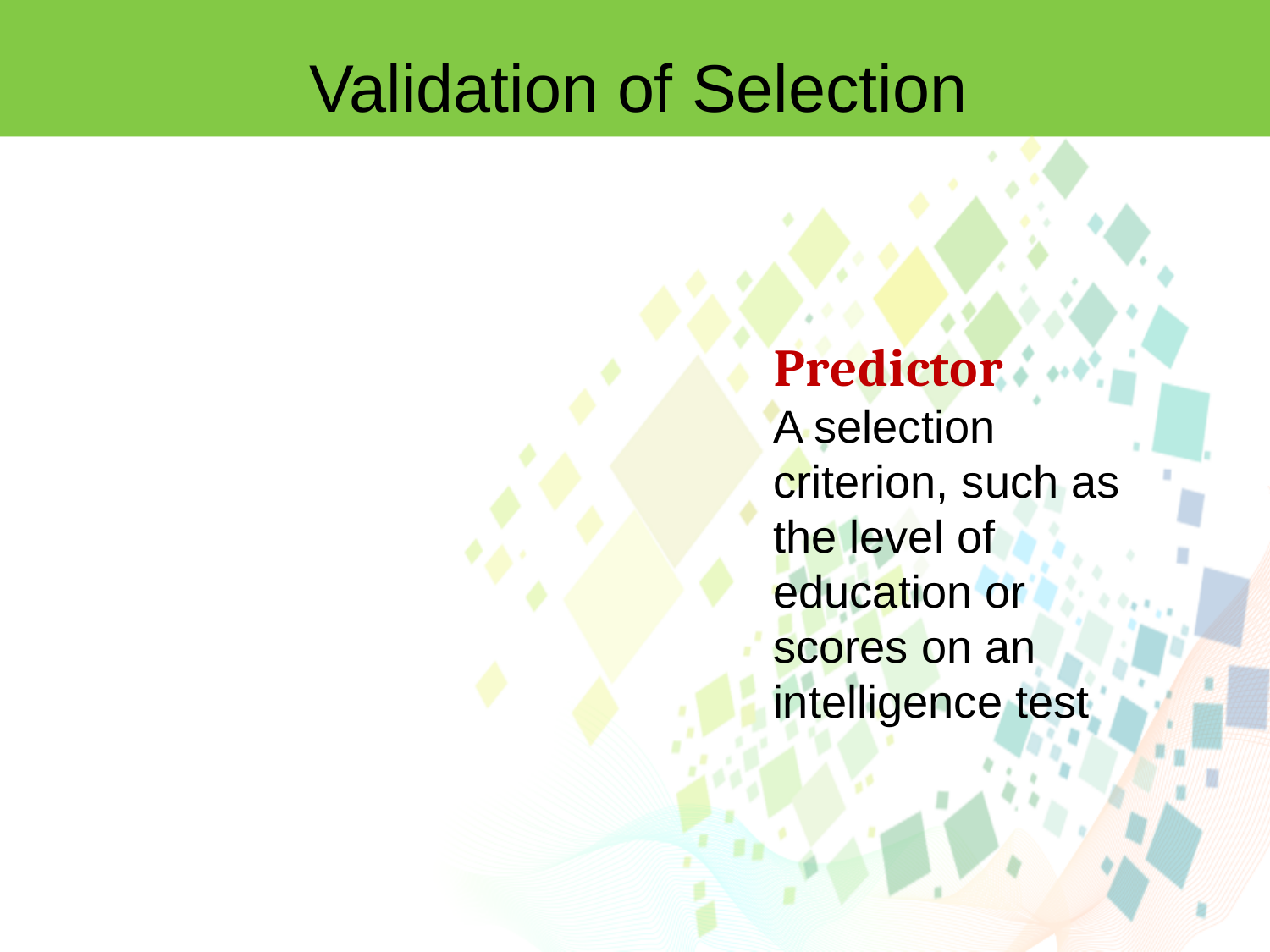

Validation of Selection
Predictor
A selection criterion, such as the level of education or scores on an intelligence test